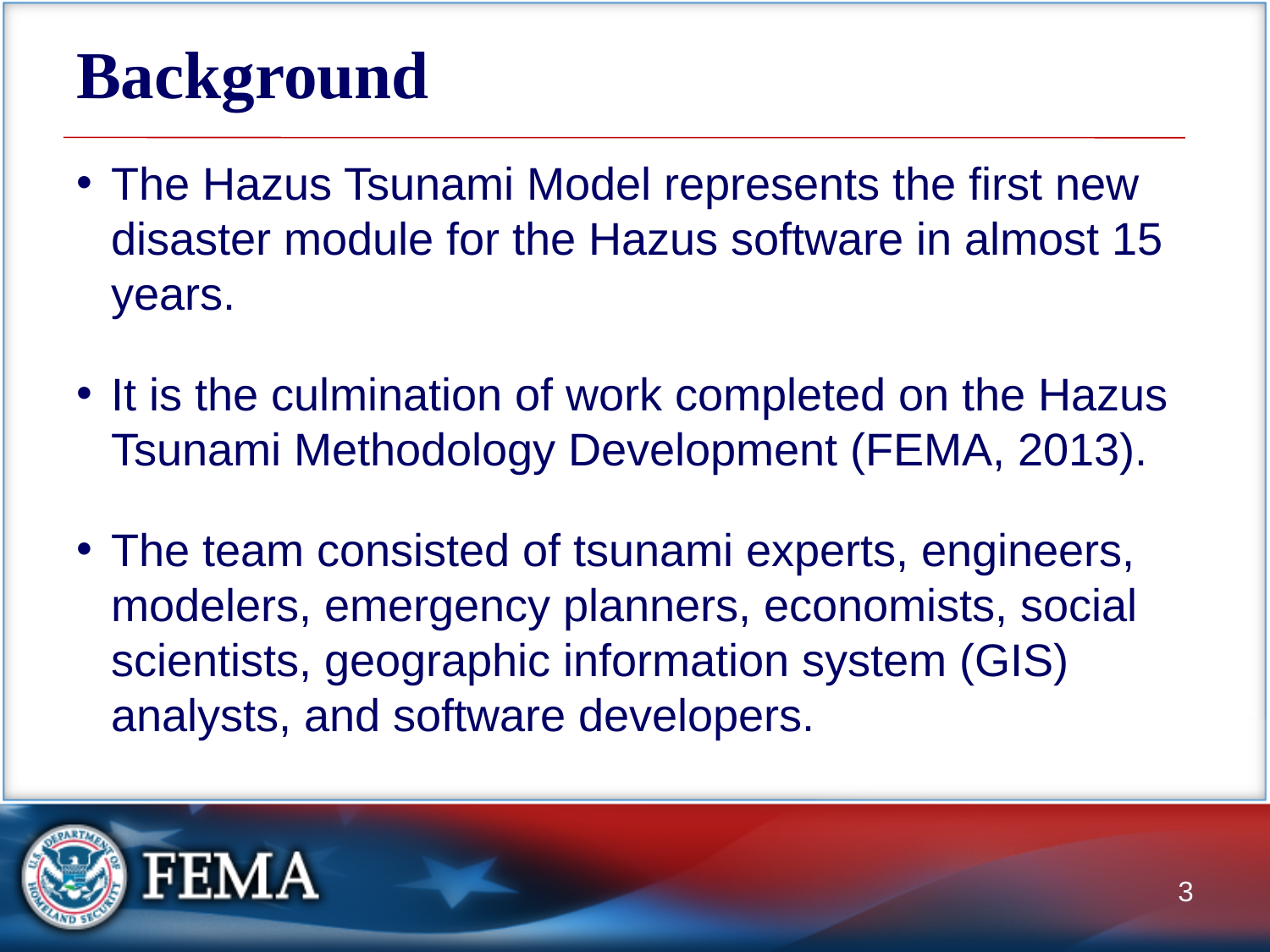

# Background
The Hazus Tsunami Model represents the first new disaster module for the Hazus software in almost 15 years.
It is the culmination of work completed on the Hazus Tsunami Methodology Development (FEMA, 2013).
The team consisted of tsunami experts, engineers, modelers, emergency planners, economists, social scientists, geographic information system (GIS) analysts, and software developers.

3